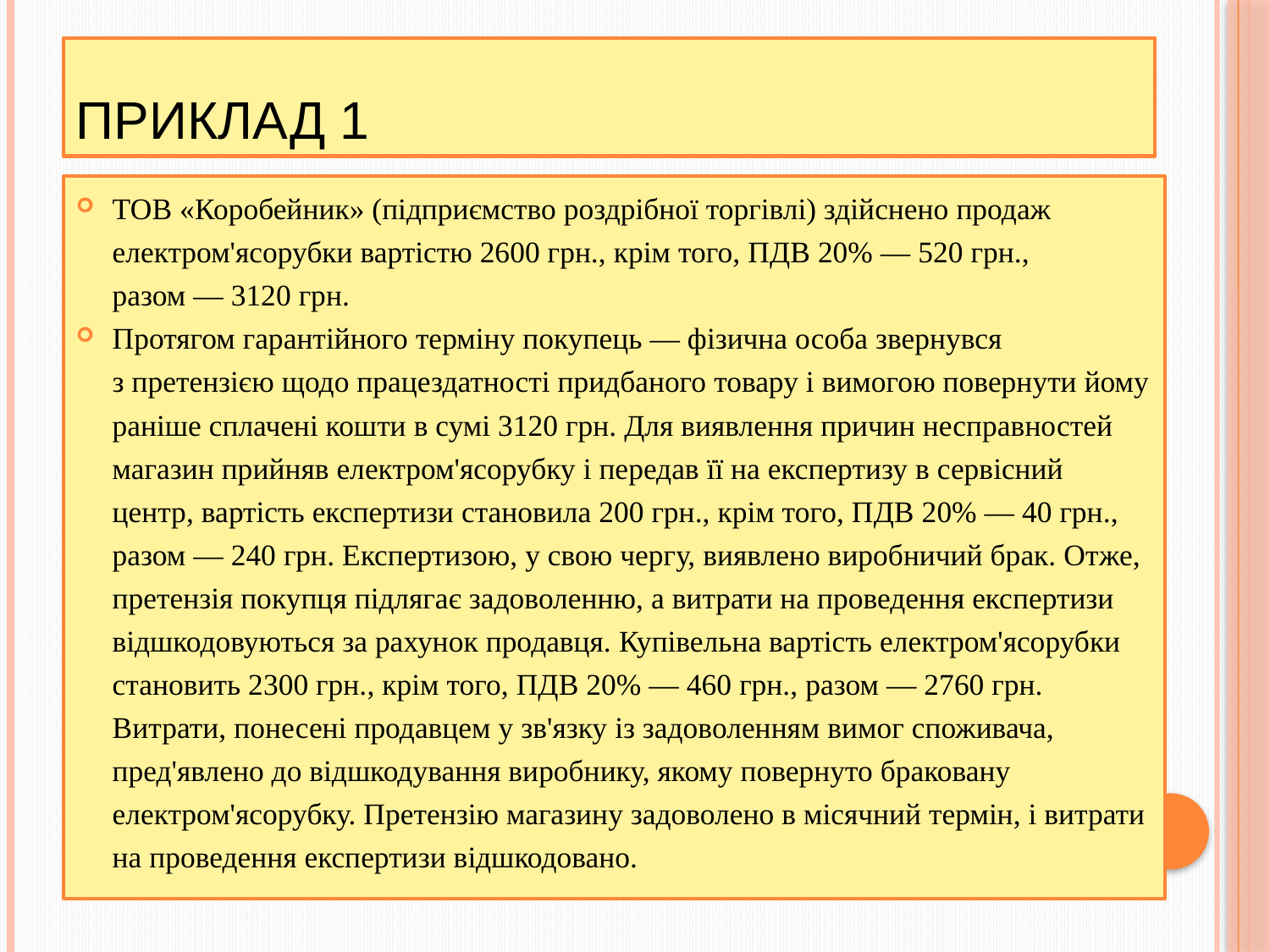

# Приклад 1
ТОВ «Коробейник» (підприємство роздрібної торгівлі) здійснено продаж електром'ясорубки вартістю 2600 грн., крім того, ПДВ 20% — 520 грн., разом — 3120 грн.
Протягом гарантійного терміну покупець — фізична особа звернувся з претензією щодо працездатності придбаного товару і вимогою повернути йому раніше сплачені кошти в сумі 3120 грн. Для виявлення причин несправностей магазин прийняв електром'ясорубку і передав її на експертизу в сервісний центр, вартість експертизи становила 200 грн., крім того, ПДВ 20% — 40 грн., разом — 240 грн. Експертизою, у свою чергу, виявлено виробничий брак. Отже, претензія покупця підлягає задоволенню, а витрати на проведення експертизи відшкодовуються за рахунок продавця. Купівельна вартість електром'ясорубки становить 2300 грн., крім того, ПДВ 20% — 460 грн., разом — 2760 грн. Витрати, понесені продавцем у зв'язку із задоволенням вимог споживача, пред'явлено до відшкодування виробнику, якому повернуто браковану електром'ясорубку. Претензію магазину задоволено в місячний термін, і витрати на проведення експертизи відшкодовано.